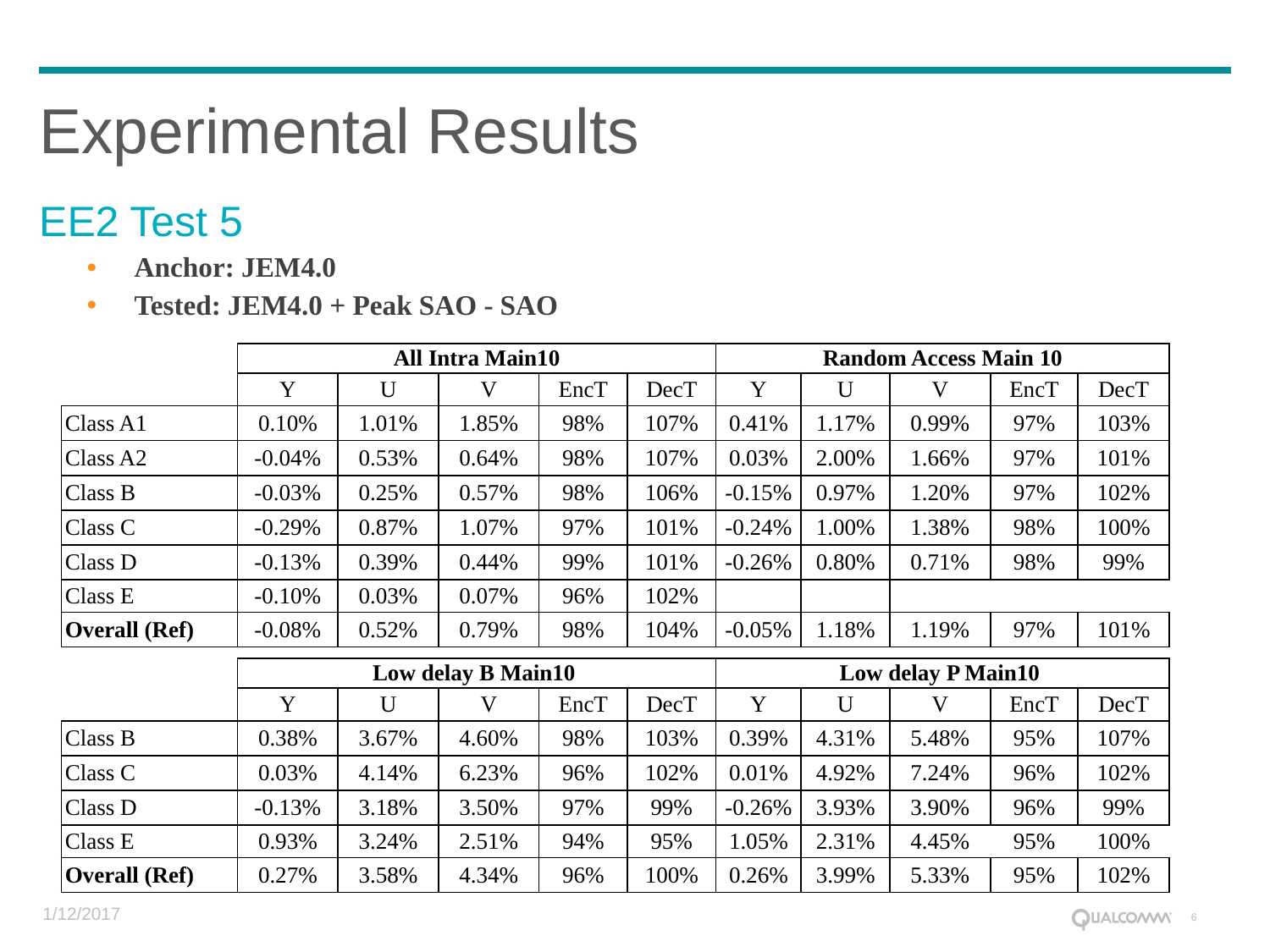

# Experimental Results
EE2 Test 5
Anchor: JEM4.0
Tested: JEM4.0 + Peak SAO - SAO

|  | All Intra Main10 |  |  |  |  | Random Access Main 10 |  |  |  |  |
| --- | --- | --- | --- | --- | --- | --- | --- | --- | --- | --- |
|  | Y | U | V | EncT | DecT | Y | U | V | EncT | DecT |
| Class A1 | 0.10% | 1.01% | 1.85% | 98% | 107% | 0.41% | 1.17% | 0.99% | 97% | 103% |
| Class A2 | -0.04% | 0.53% | 0.64% | 98% | 107% | 0.03% | 2.00% | 1.66% | 97% | 101% |
| Class B | -0.03% | 0.25% | 0.57% | 98% | 106% | -0.15% | 0.97% | 1.20% | 97% | 102% |
| Class C | -0.29% | 0.87% | 1.07% | 97% | 101% | -0.24% | 1.00% | 1.38% | 98% | 100% |
| Class D | -0.13% | 0.39% | 0.44% | 99% | 101% | -0.26% | 0.80% | 0.71% | 98% | 99% |
| Class E | -0.10% | 0.03% | 0.07% | 96% | 102% |  |  |  |  |  |
| Overall (Ref) | -0.08% | 0.52% | 0.79% | 98% | 104% | -0.05% | 1.18% | 1.19% | 97% | 101% |
|  | Low delay B Main10 |  |  |  |  | Low delay P Main10 |  |  |  |  |
| --- | --- | --- | --- | --- | --- | --- | --- | --- | --- | --- |
|  | Y | U | V | EncT | DecT | Y | U | V | EncT | DecT |
| Class B | 0.38% | 3.67% | 4.60% | 98% | 103% | 0.39% | 4.31% | 5.48% | 95% | 107% |
| Class C | 0.03% | 4.14% | 6.23% | 96% | 102% | 0.01% | 4.92% | 7.24% | 96% | 102% |
| Class D | -0.13% | 3.18% | 3.50% | 97% | 99% | -0.26% | 3.93% | 3.90% | 96% | 99% |
| Class E | 0.93% | 3.24% | 2.51% | 94% | 95% | 1.05% | 2.31% | 4.45% | 95% | 100% |
| Overall (Ref) | 0.27% | 3.58% | 4.34% | 96% | 100% | 0.26% | 3.99% | 5.33% | 95% | 102% |